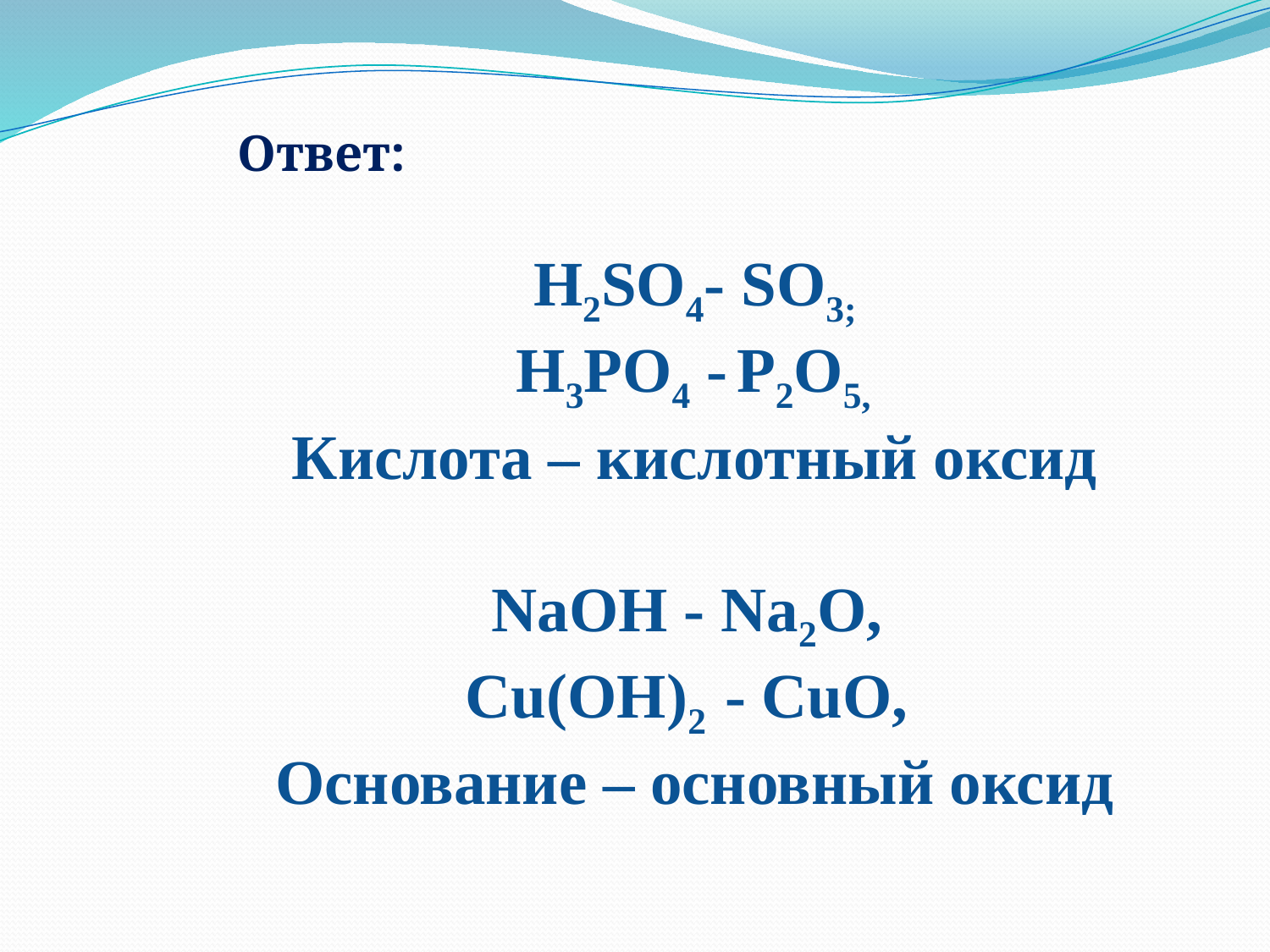

Ответ:
H2SO4- SO3;
 H3PO4 - P2O5,
Кислота – кислотный оксид

NaOH - Na2O,
Cu(OH)2  - CuO,
Основание – основный оксид